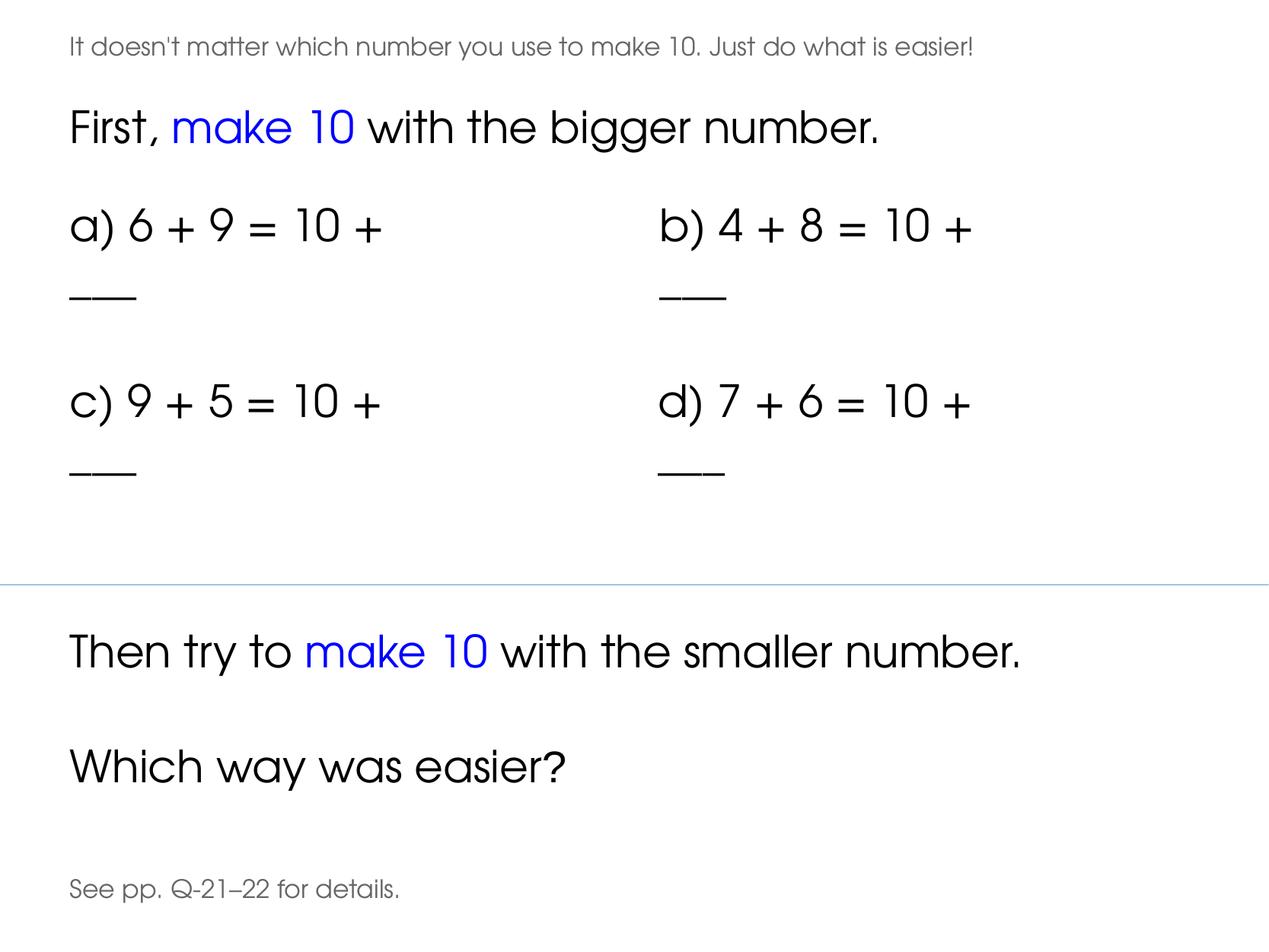

It doesn't matter which number you use to make 10. Just do what is easier!
First, make 10 with the bigger number.
a) 6 + 9 = 10 + ___
b) 4 + 8 = 10 + ___
c) 9 + 5 = 10 + ___
d) 7 + 6 = 10 + ___
Then try to make 10 with the smaller number.
Which way was easier?
See pp. Q-21–22 for details.